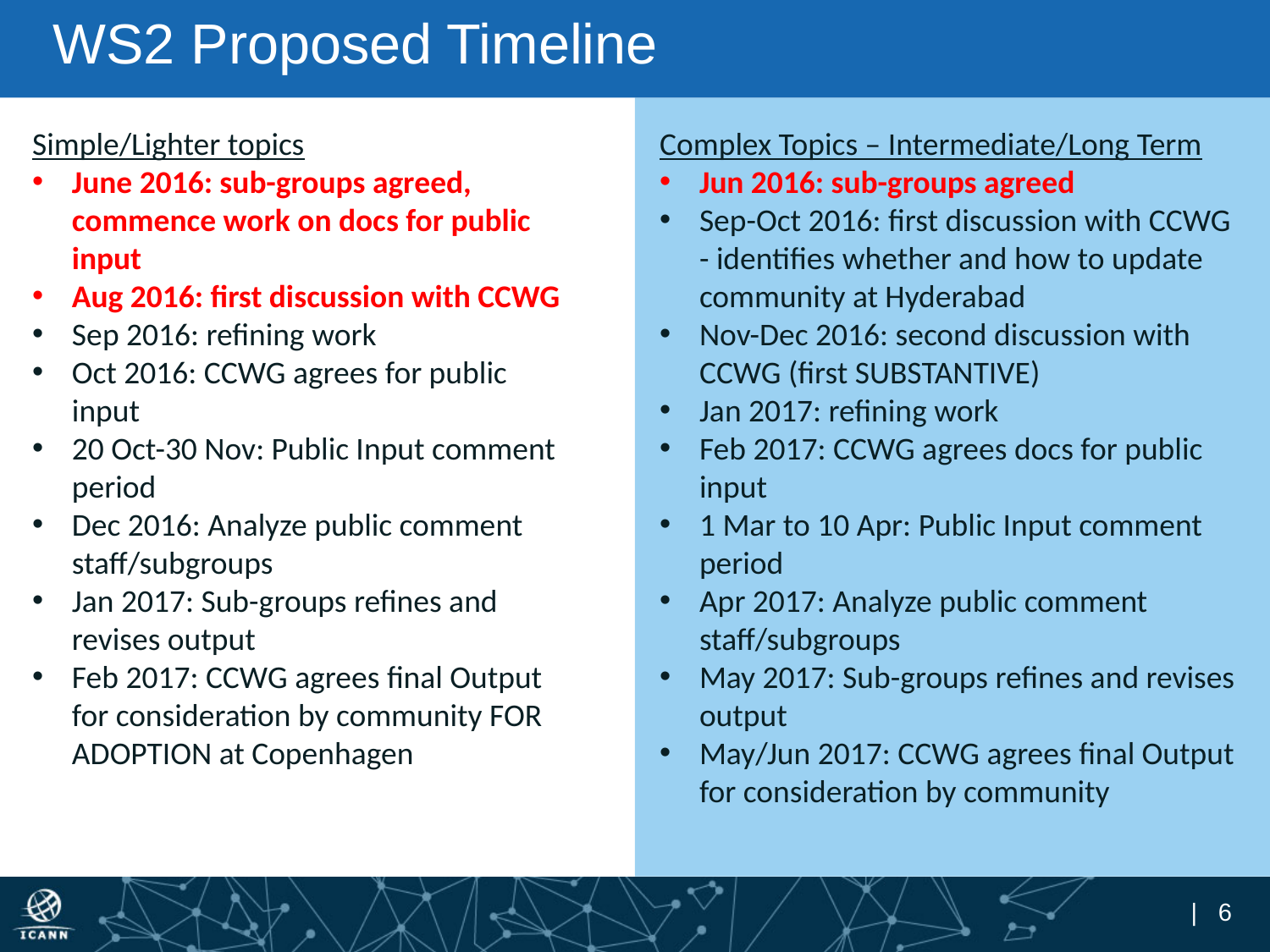

# WS2 Proposed Timeline

Simple/Lighter topics
June 2016: sub-groups agreed, commence work on docs for public input
Aug 2016: first discussion with CCWG
Sep 2016: refining work
Oct 2016: CCWG agrees for public input
20 Oct-30 Nov: Public Input comment period
Dec 2016: Analyze public comment staff/subgroups
Jan 2017: Sub-groups refines and revises output
Feb 2017: CCWG agrees final Output for consideration by community FOR ADOPTION at Copenhagen

Complex Topics – Intermediate/Long Term
Jun 2016: sub-groups agreed
Sep-Oct 2016: first discussion with CCWG - identifies whether and how to update community at Hyderabad
Nov-Dec 2016: second discussion with CCWG (first SUBSTANTIVE)
Jan 2017: refining work
Feb 2017: CCWG agrees docs for public input
1 Mar to 10 Apr: Public Input comment period
Apr 2017: Analyze public comment staff/subgroups
May 2017: Sub-groups refines and revises output
May/Jun 2017: CCWG agrees final Output for consideration by community